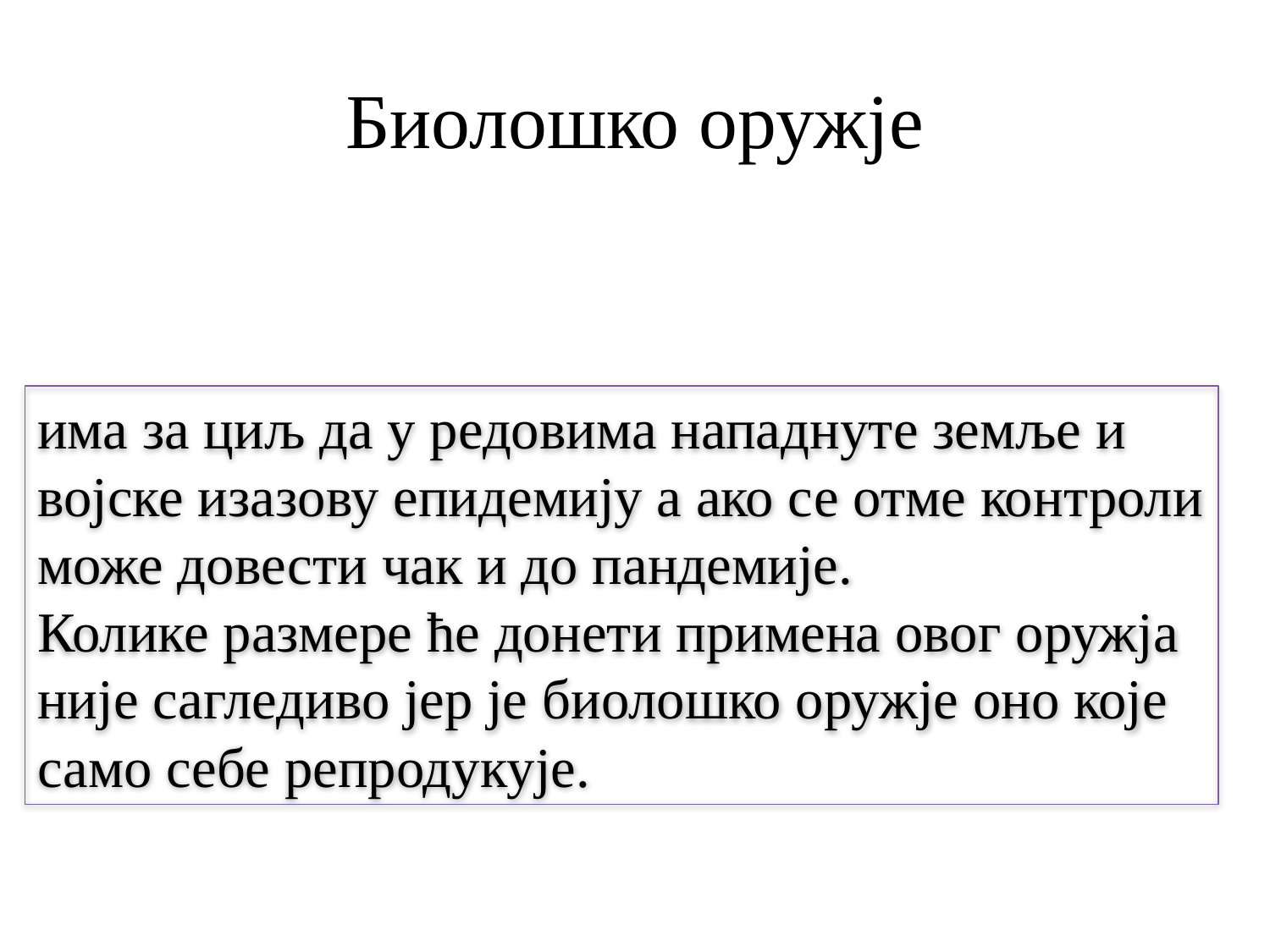

# Биолошко оружје
има за циљ да у редовима нападнуте земље и војске изазову епидемију а ако се отме контроли може довести чак и до пандемије.
Колике размере ће донети примена овог оружја није сагледиво јер је биолошко оружје оно које само себе репродукује.